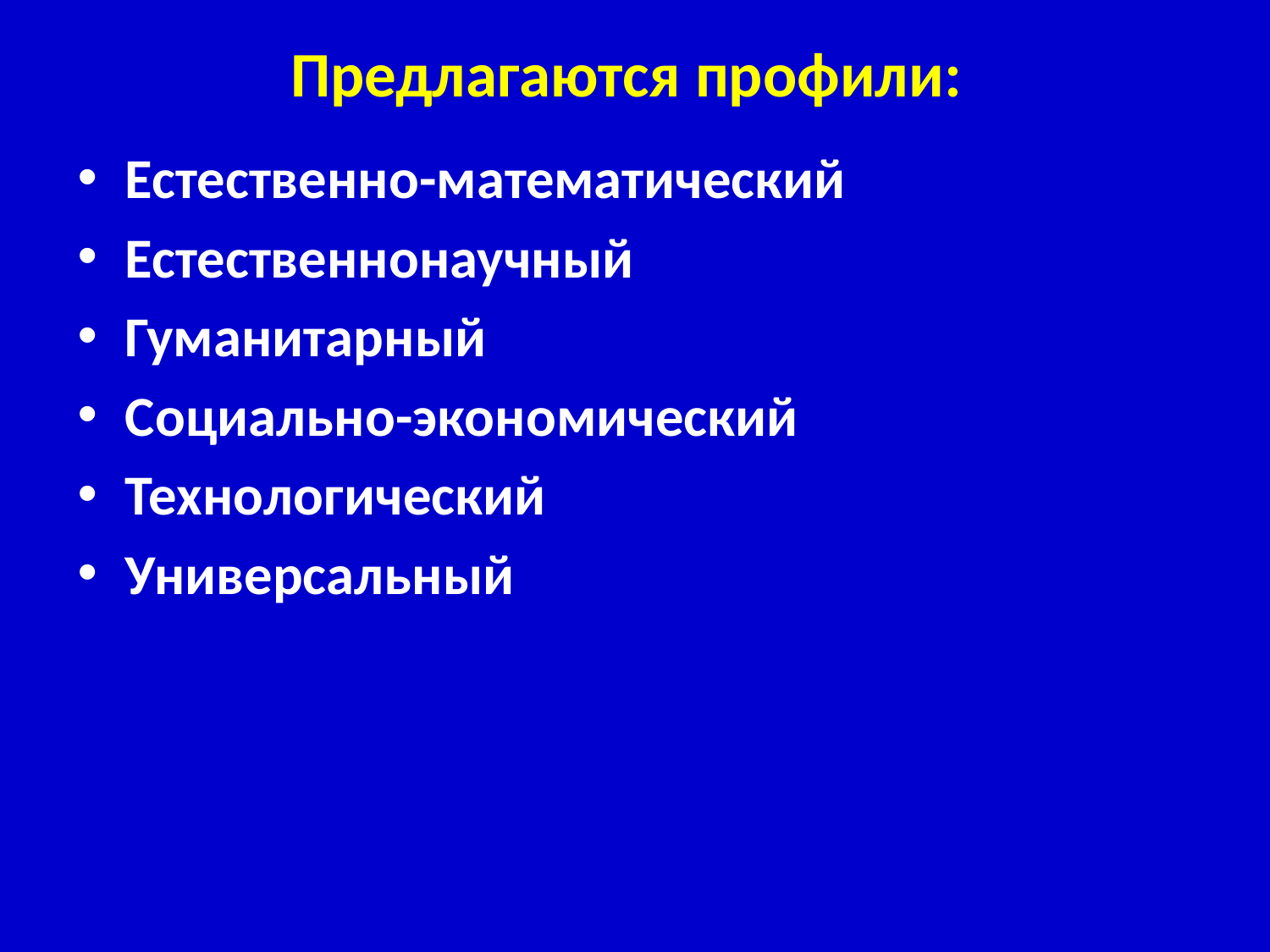

# Предлагаются профили:
Естественно-математический
Естественнонаучный
Гуманитарный
Социально-экономический
Технологический
Универсальный